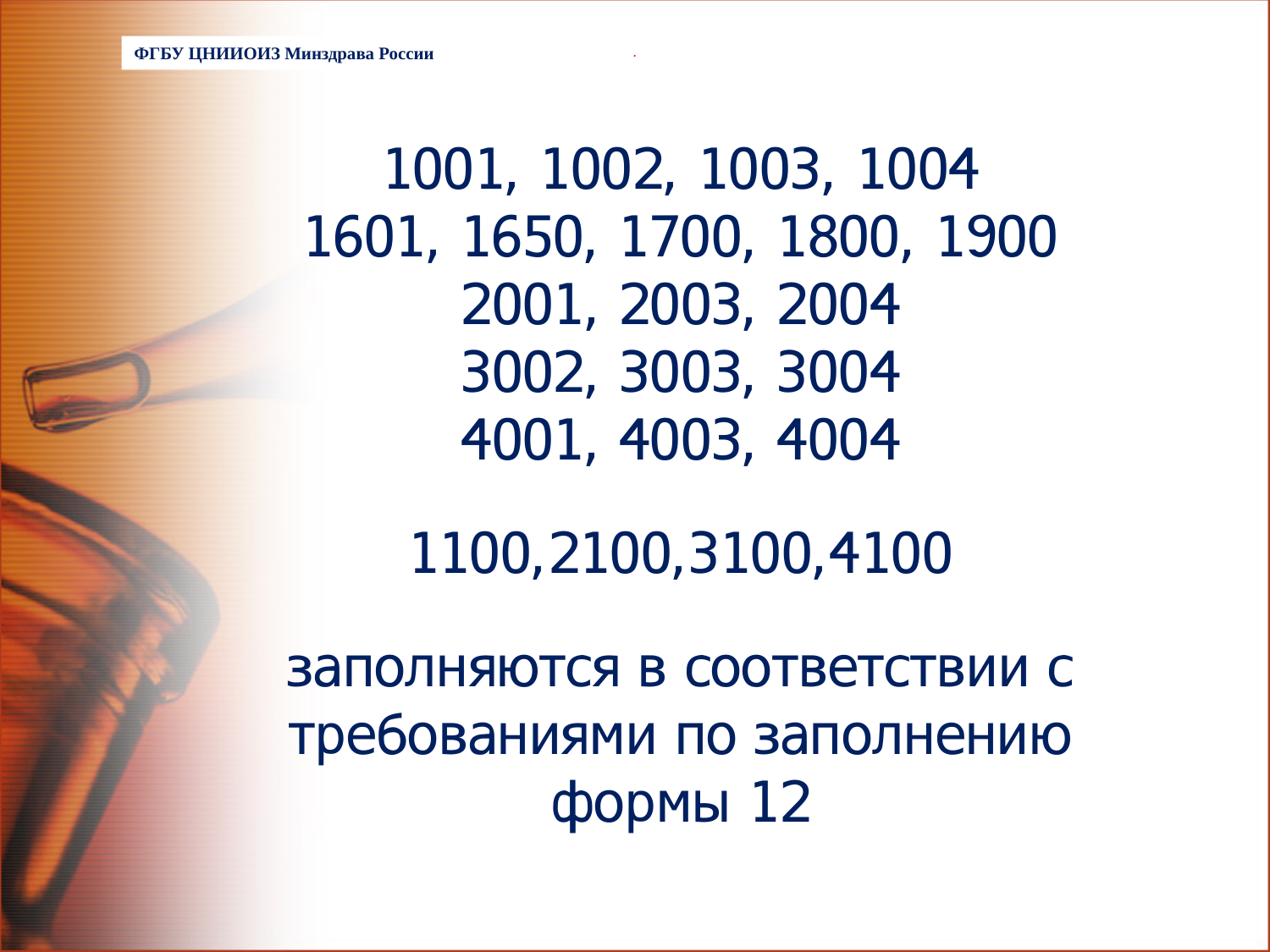

ФГБУ ЦНИИОИЗ Минздрава России
# .
1001, 1002, 1003, 1004
1601, 1650, 1700, 1800, 1900
2001, 2003, 2004
3002, 3003, 3004
4001, 4003, 4004

1100,2100,3100,4100

заполняются в соответствии с требованиями по заполнению формы 12